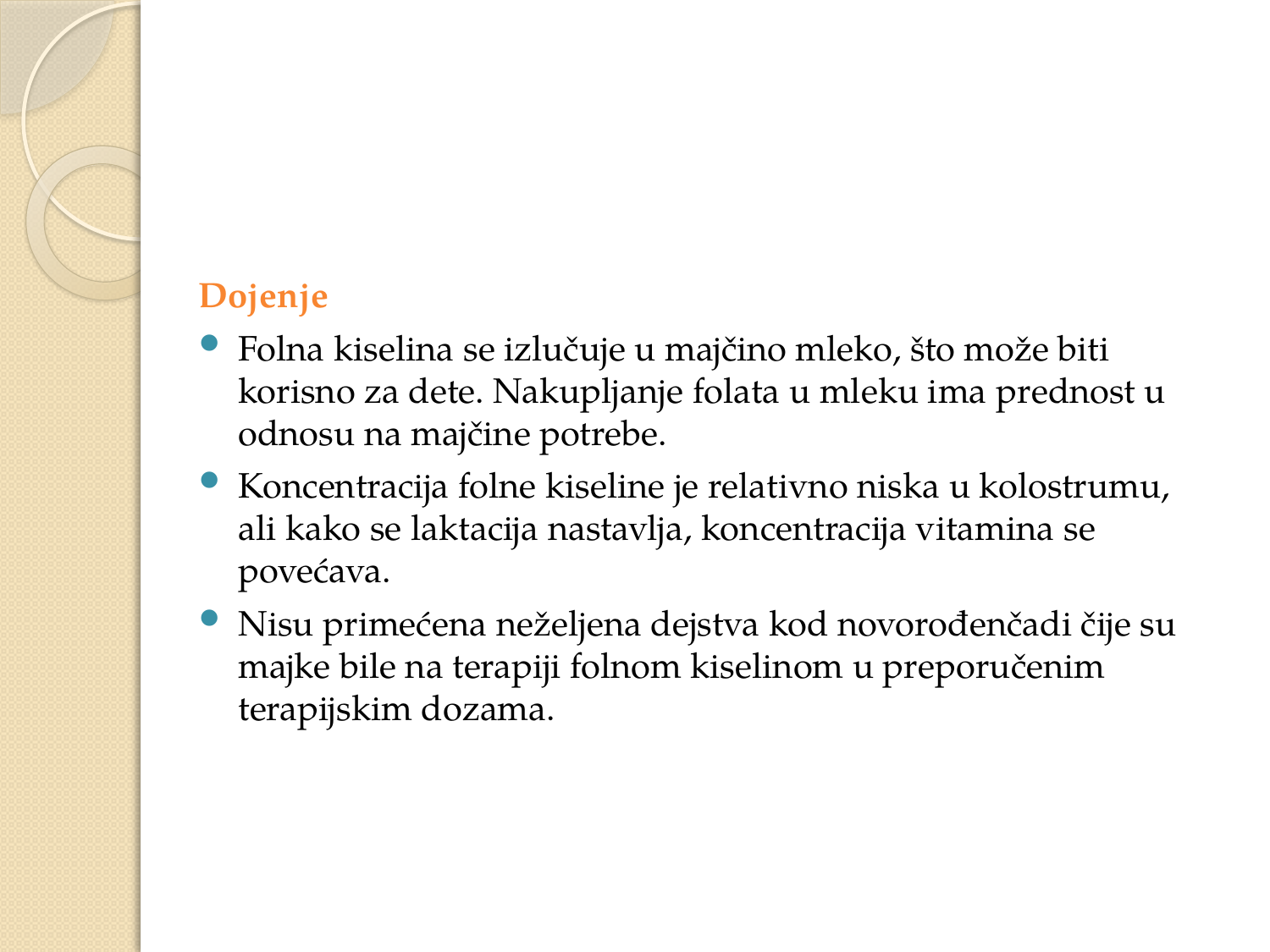

#
Dojenje
Folna kiselina se izlučuje u majčino mleko, što može biti korisno za dete. Nakupljanje folata u mleku ima prednost u odnosu na majčine potrebe.
Koncentracija folne kiseline je relativno niska u kolostrumu, ali kako se laktacija nastavlja, koncentracija vitamina se povećava.
Nisu primećena neželjena dejstva kod novorođenčadi čije su majke bile na terapiji folnom kiselinom u preporučenim terapijskim dozama.